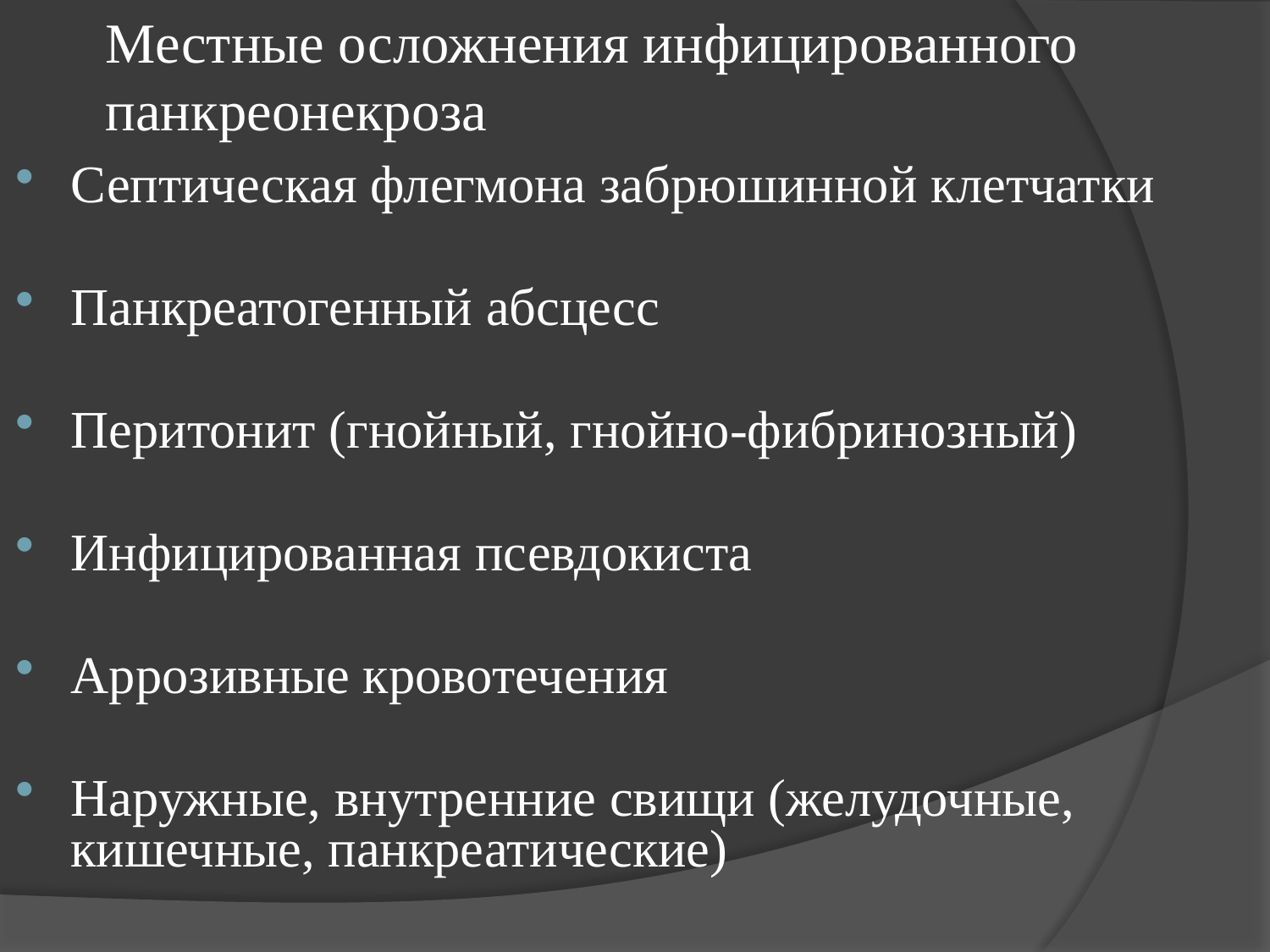

# Местные осложнения инфицированного панкреонекроза
Септическая флегмона забрюшинной клетчатки

Панкреатогенный абсцесс

Перитонит (гнойный, гнойно-фибринозный)

Инфицированная псевдокиста

Аррозивные кровотечения

Наружные, внутренние свищи (желудочные, кишечные, панкреатические)